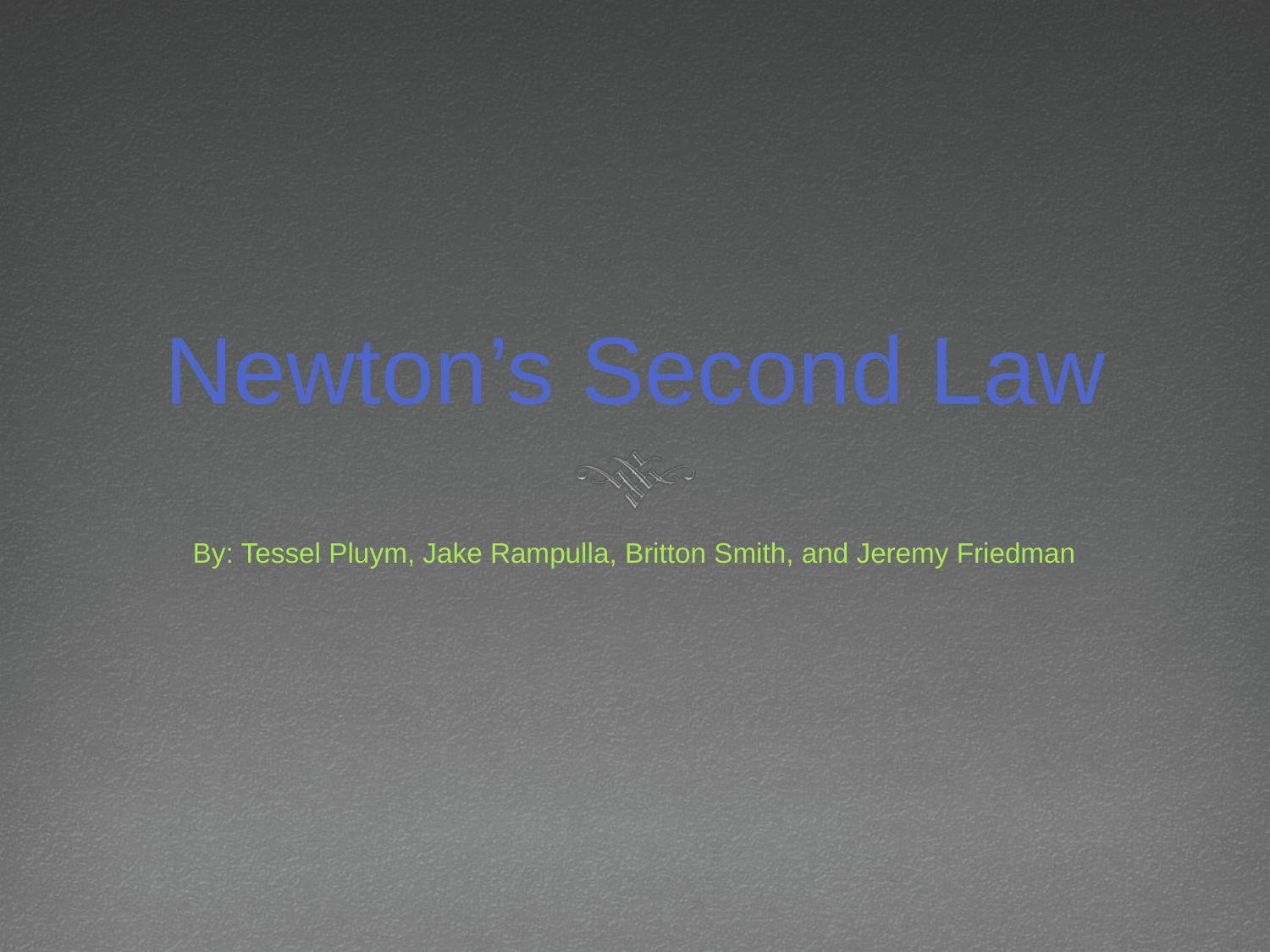

# Newton’s Second Law
By: Tessel Pluym, Jake Rampulla, Britton Smith, and Jeremy Friedman